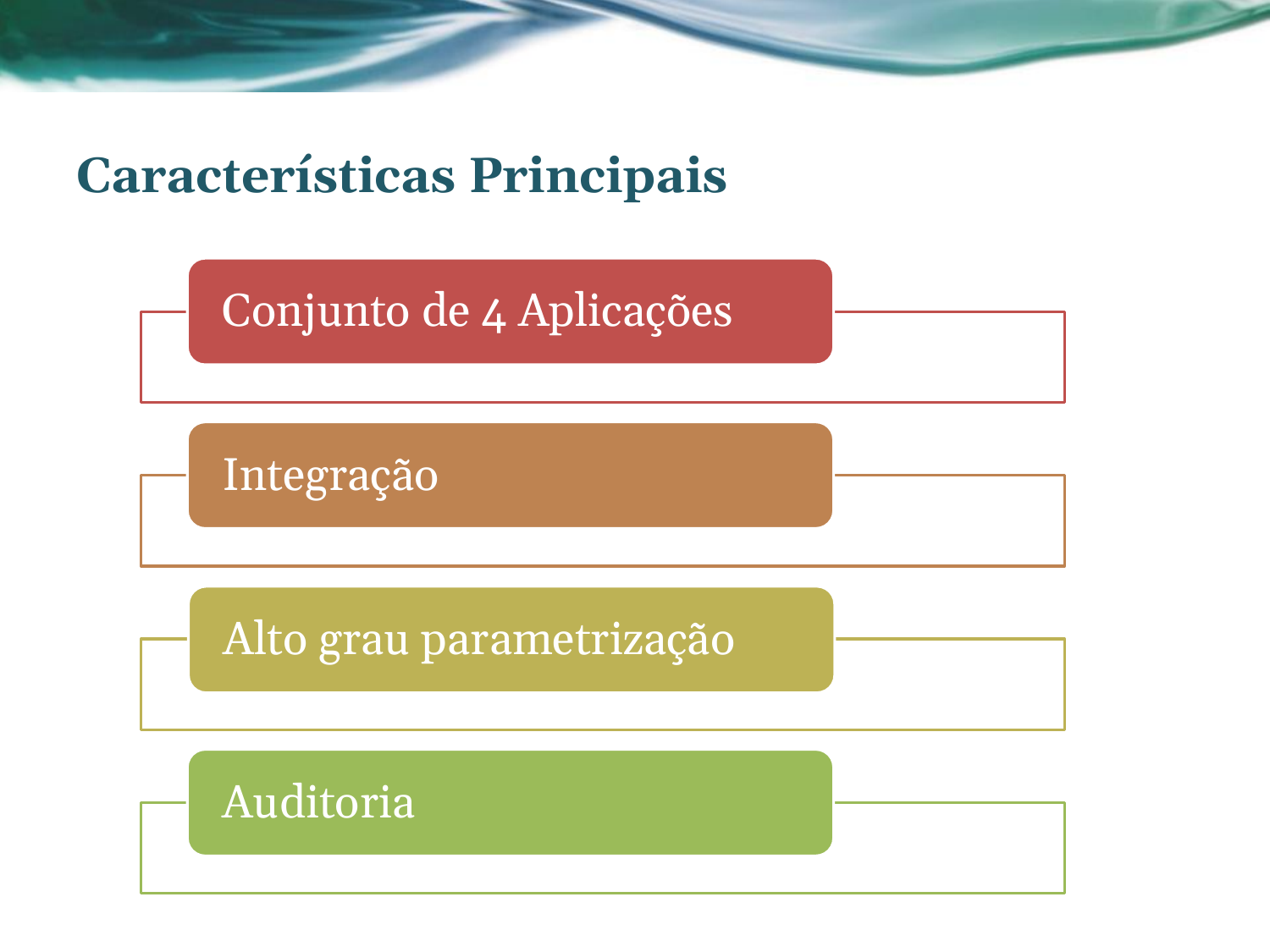

# Características Principais
Conjunto de 4 Aplicações
Integração
Alto grau parametrização
Auditoria